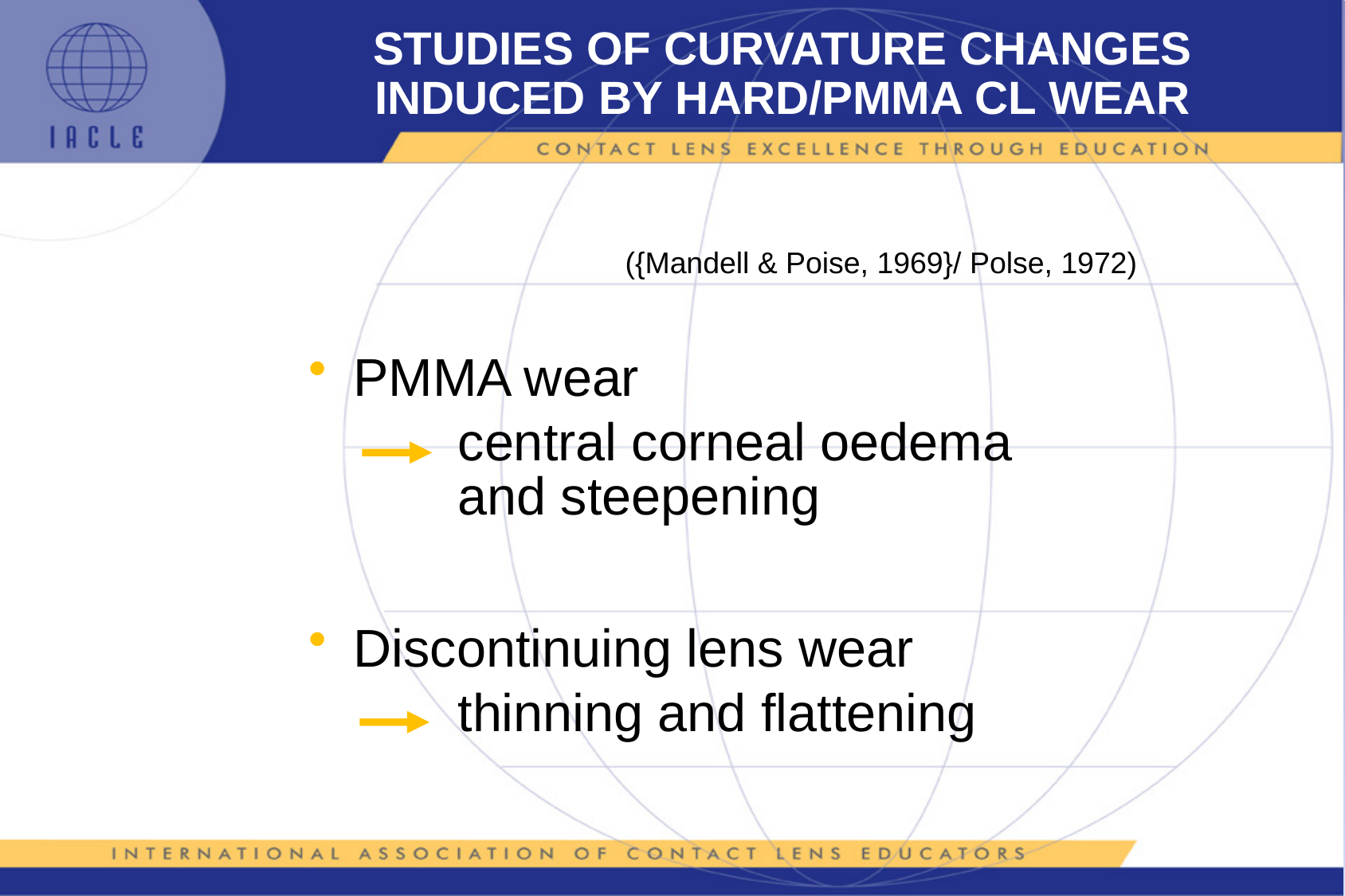

# STUDIES OF CURVATURE CHANGES INDUCED BY HARD/PMMA CL WEAR
({Mandell & Poise, 1969}/ Polse, 1972)
PMMA wear
central corneal oedema and steepening

Discontinuing lens wear
thinning and flattening